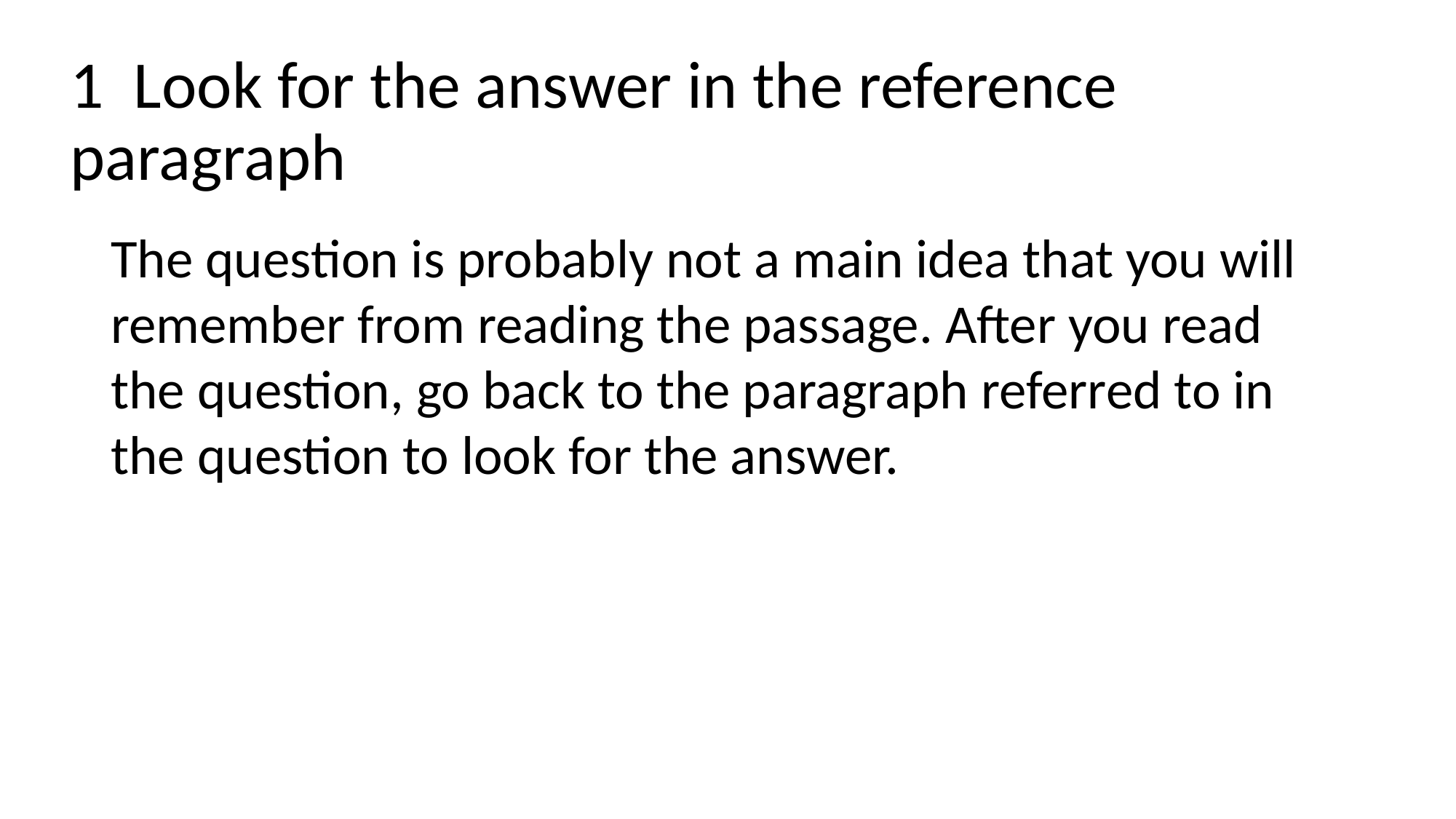

# 1  Look for the answer in the reference paragraph
The question is probably not a main idea that you will remember from reading the passage. After you read the question, go back to the paragraph referred to in the question to look for the answer.